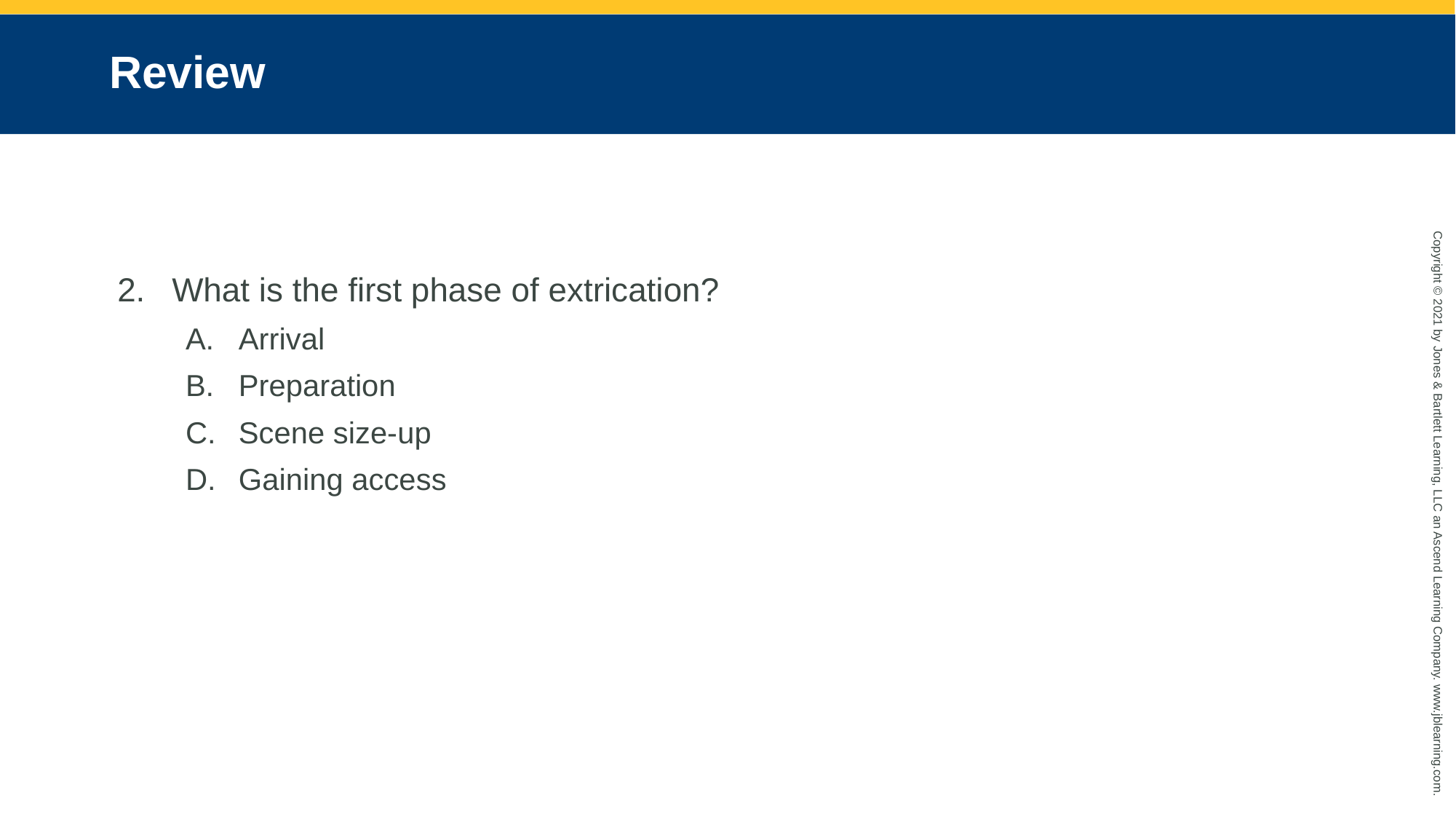

# Review
What is the first phase of extrication?
Arrival
Preparation
Scene size-up
Gaining access